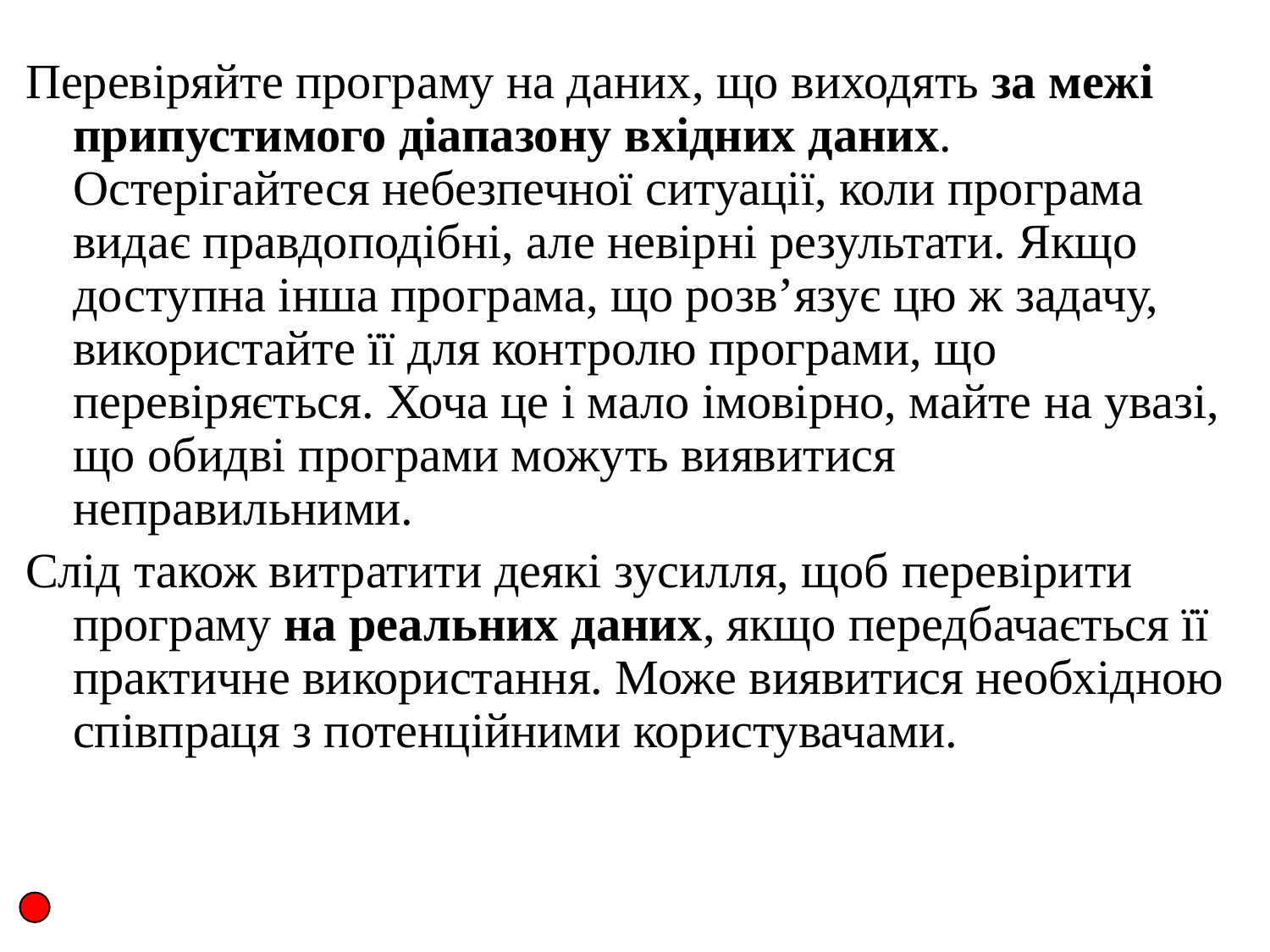

Перевіряйте програму на даних, що виходять за межі припустимого діапазону вхідних даних. Остерігайтеся небезпечної ситуації, коли програма видає правдоподібні, але невірні результати. Якщо доступна інша програма, що розв’язує цю ж задачу, використайте її для контролю програми, що перевіряється. Хоча це і мало імовірно, майте на увазі, що обидві програми можуть виявитися неправильними.
Слід також витратити деякі зусилля, щоб перевірити програму на реальних даних, якщо передбачається її практичне використання. Може виявитися необхідною співпраця з потенційними користувачами.